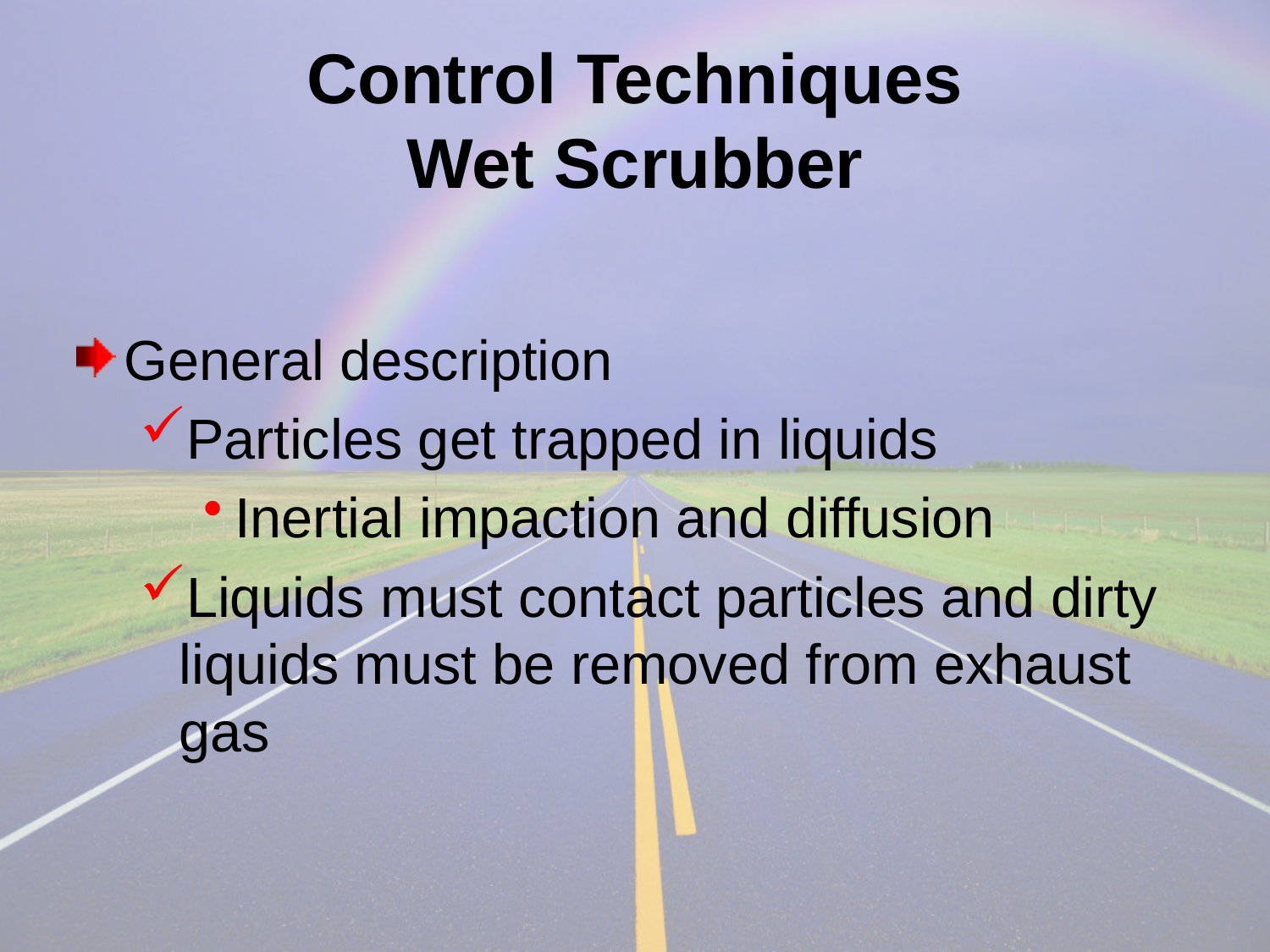

# Control Techniques Wet Scrubber
General description
Particles get trapped in liquids
Inertial impaction and diffusion
Liquids must contact particles and dirty liquids must be removed from exhaust gas